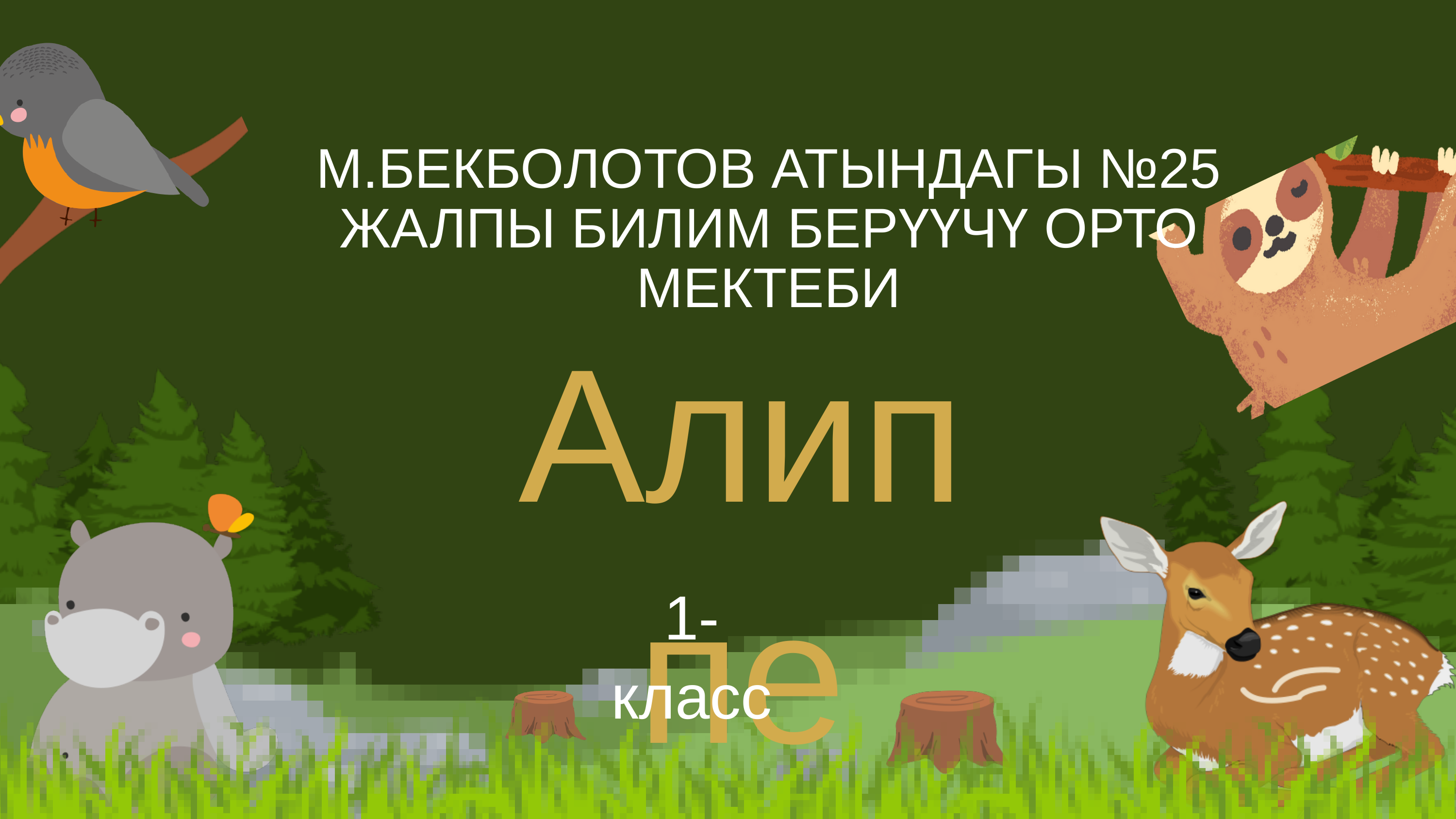

М.БЕКБОЛОТОВ АТЫНДАГЫ №25 ЖАЛПЫ БИЛИМ БЕРҮҮЧҮ ОРТО МЕКТЕБИ

Алиппе

1-класс